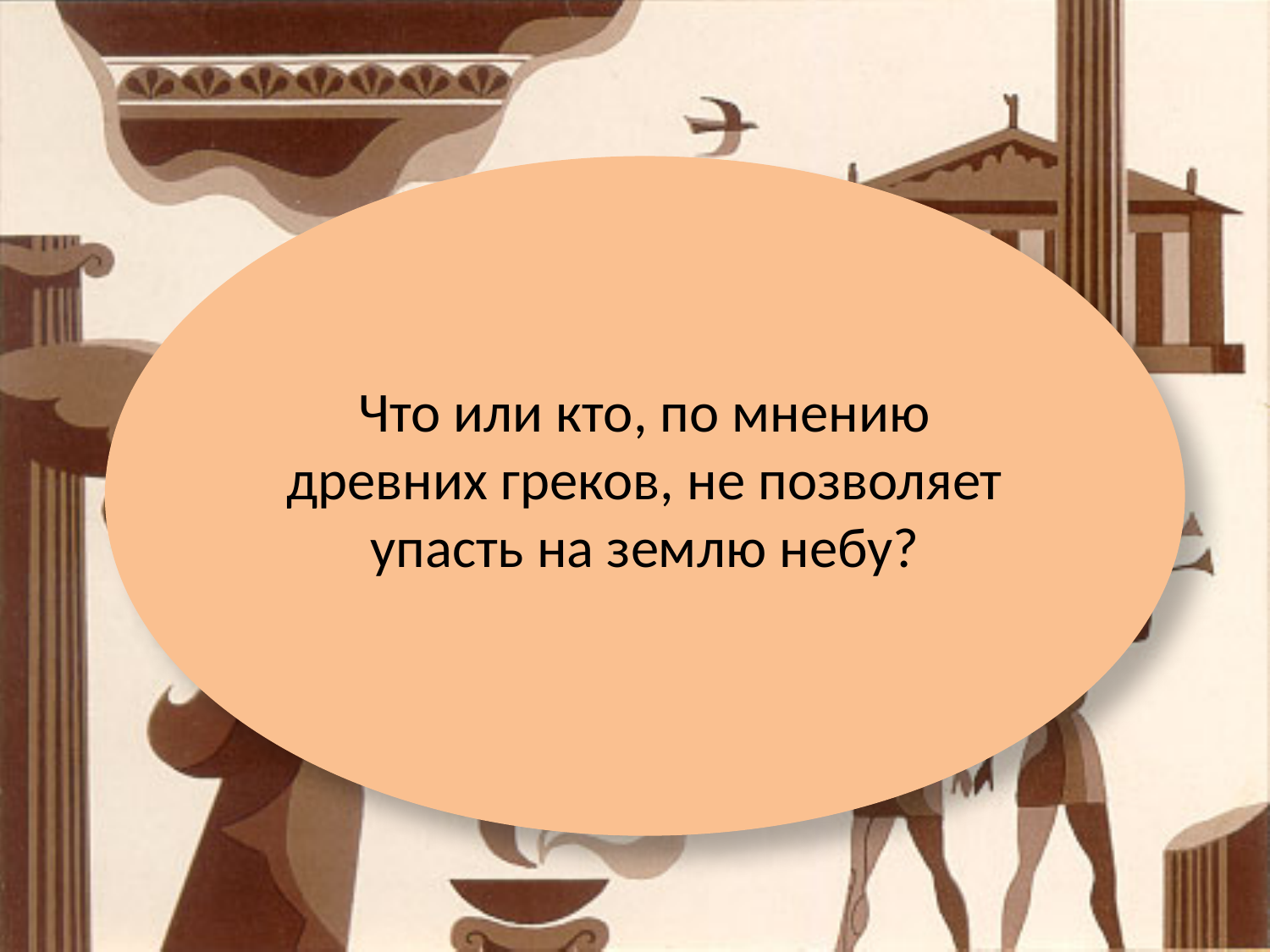

Что или кто, по мнению древних греков, не позволяет упасть на землю небу?